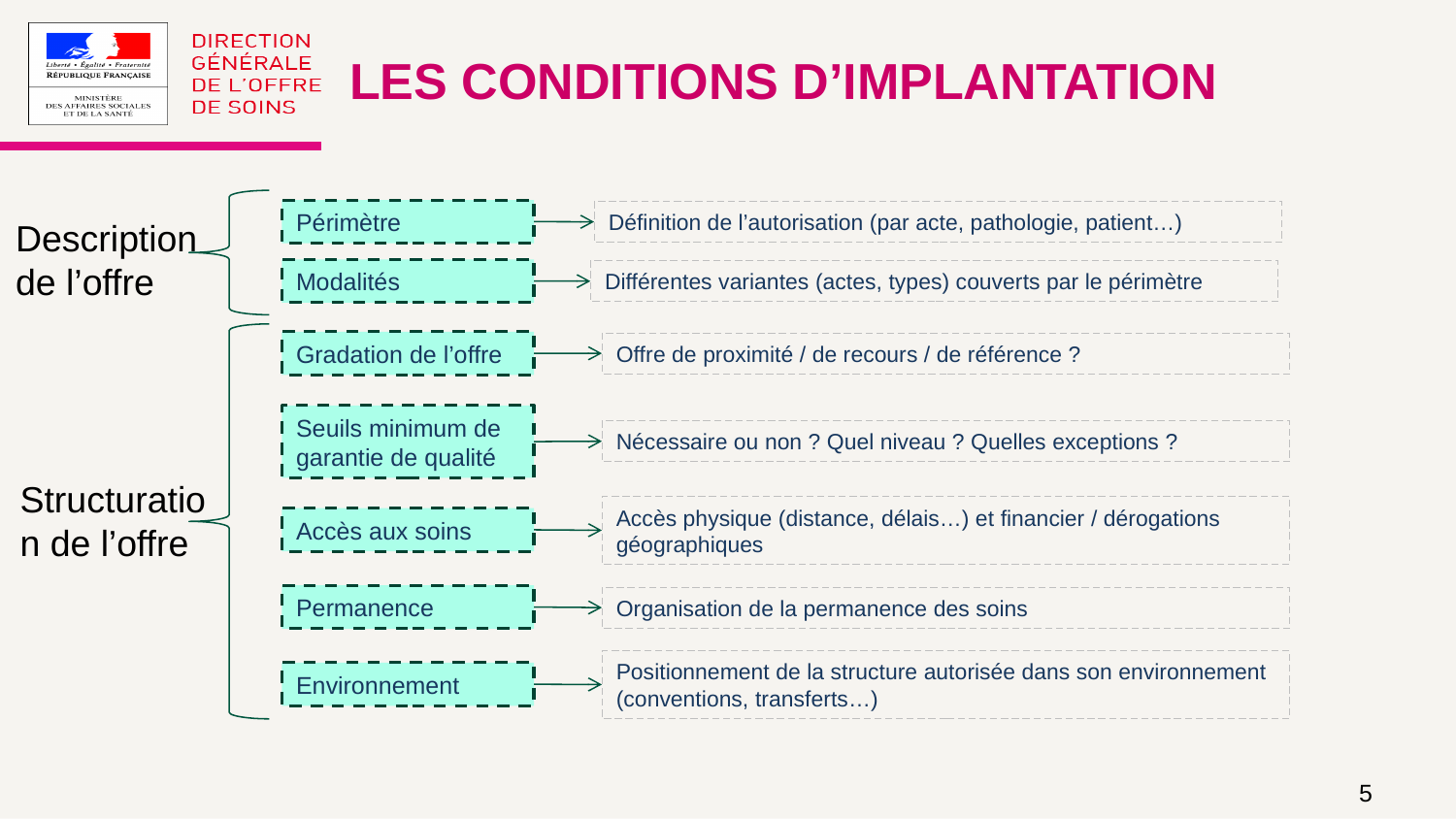

Les conditions d’implantation

Périmètre
Définition de l’autorisation (par acte, pathologie, patient…)
Description de l’offre
Modalités
Différentes variantes (actes, types) couverts par le périmètre

Gradation de l’offre
Offre de proximité / de recours / de référence ?
Seuils minimum de garantie de qualité
Nécessaire ou non ? Quel niveau ? Quelles exceptions ?
Structuration de l’offre
Accès physique (distance, délais…) et financier / dérogations géographiques
Accès aux soins
Permanence
Organisation de la permanence des soins
Positionnement de la structure autorisée dans son environnement (conventions, transferts…)
Environnement
5